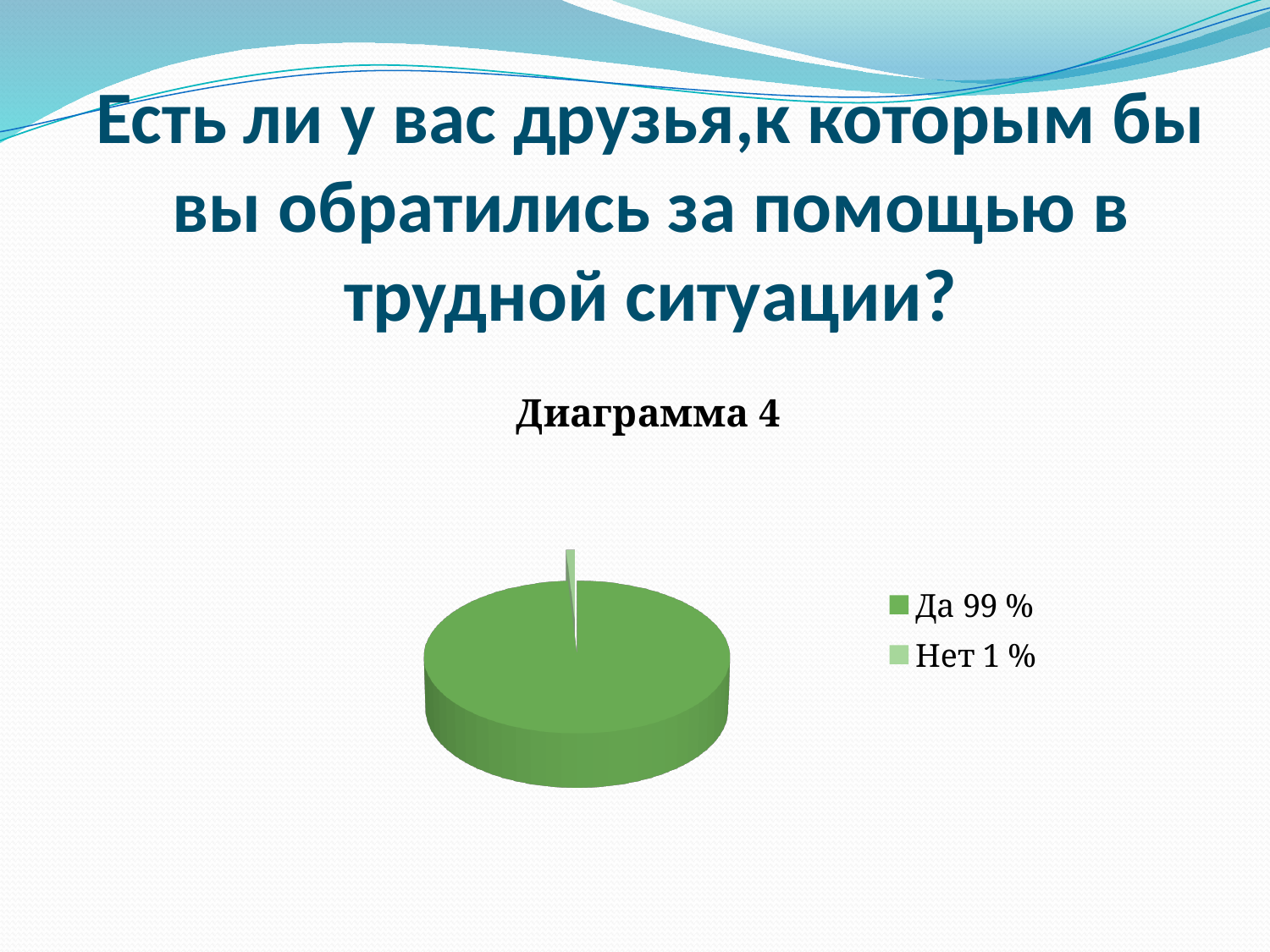

# Есть ли у вас друзья,к которым бы вы обратились за помощью в трудной ситуации?

### Chart

| Category |
|---|

[unsupported chart]